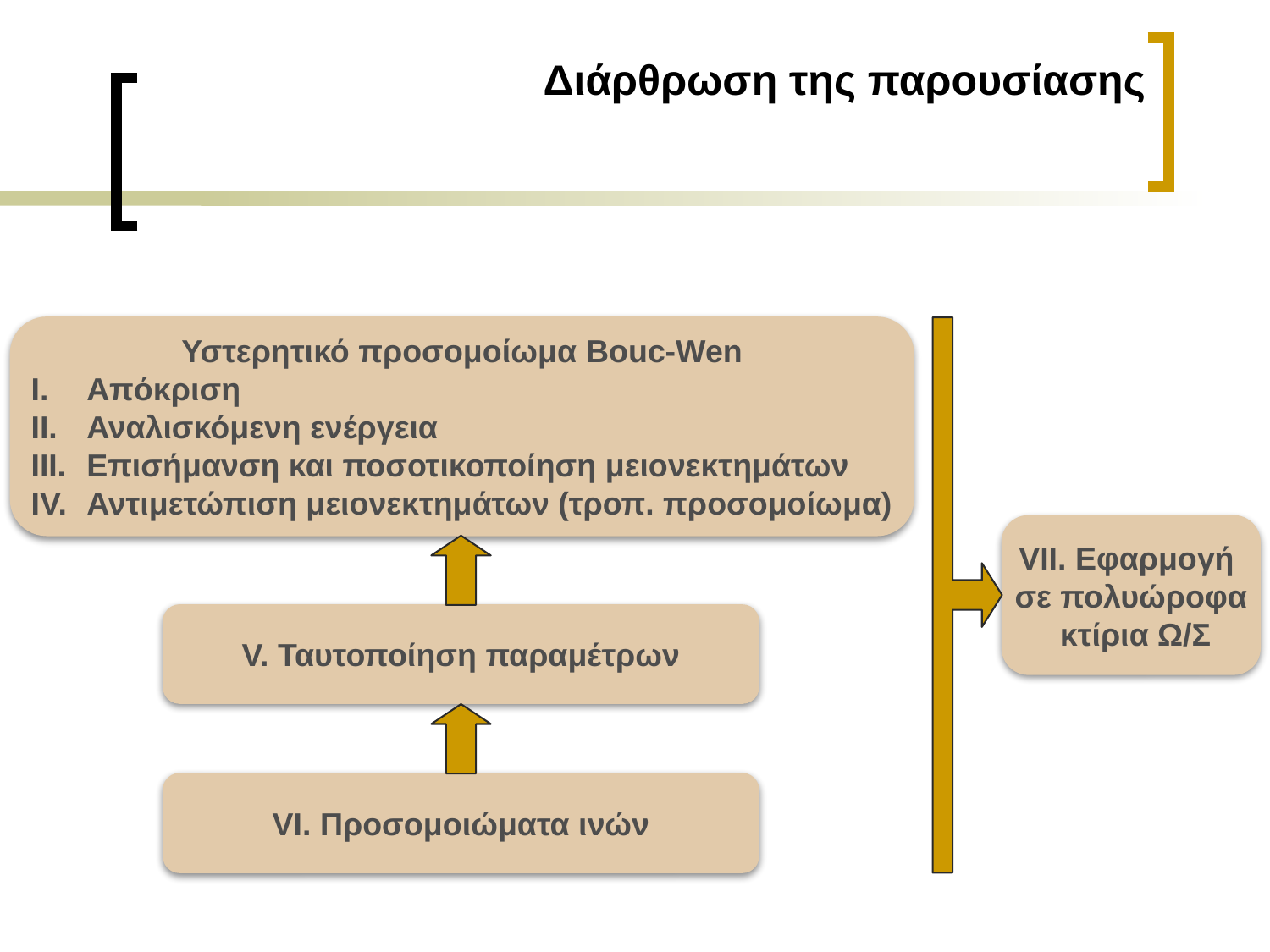

Διάρθρωση της παρουσίασης
Υστερητικό προσομοίωμα Bouc-Wen
Απόκριση
Αναλισκόμενη ενέργεια
Επισήμανση και ποσοτικοποίηση μειονεκτημάτων
Αντιμετώπιση μειονεκτημάτων (τροπ. προσομοίωμα)

VII. Εφαρμογή
σε πολυώροφα
 κτίρια Ω/Σ

V. Ταυτοποίηση παραμέτρων

VI. Προσομοιώματα ινών